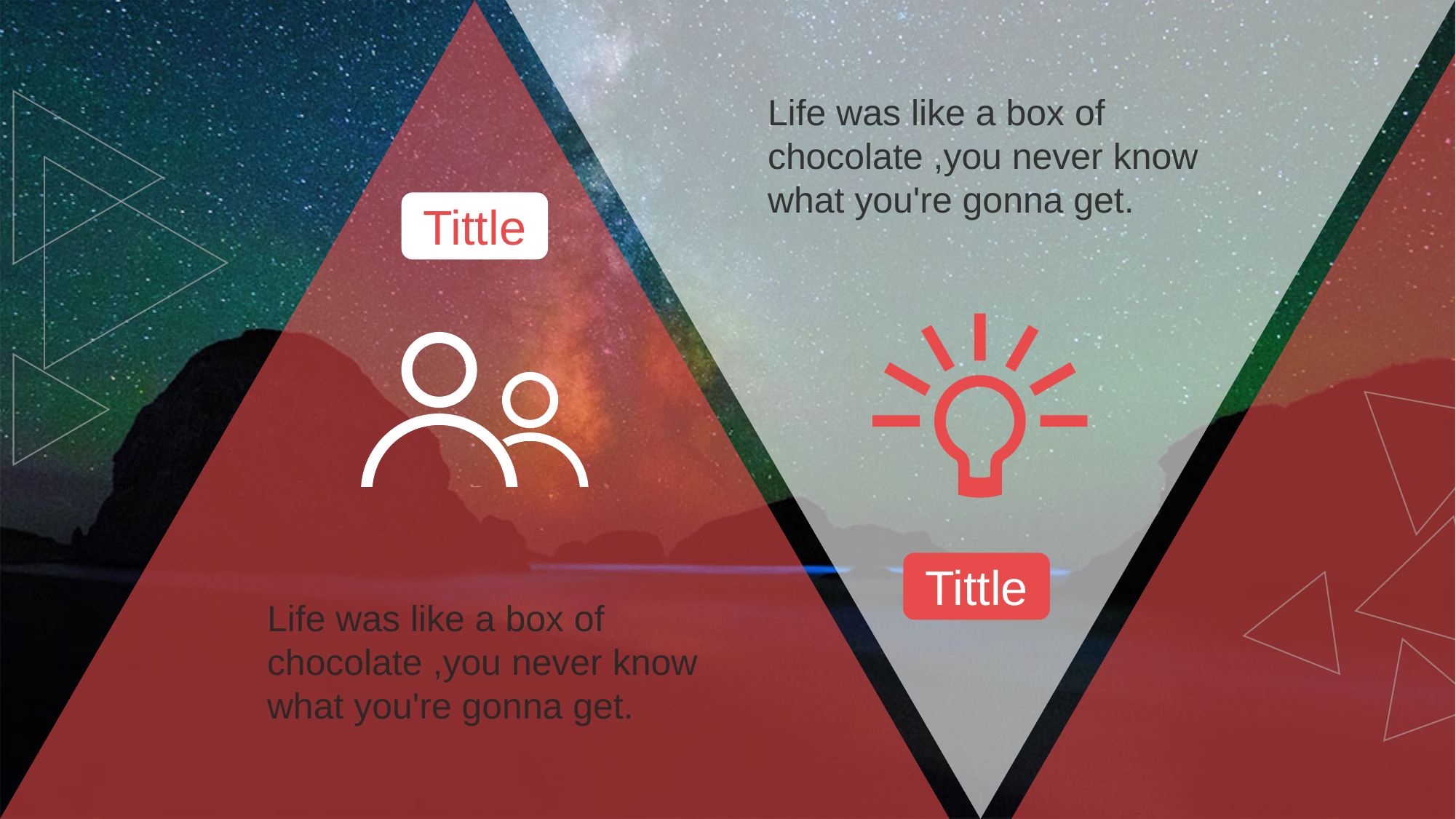

Life was like a box of chocolate ,you never know what you're gonna get.

Tittle

Tittle

Life was like a box of chocolate ,you never know what you're gonna get.